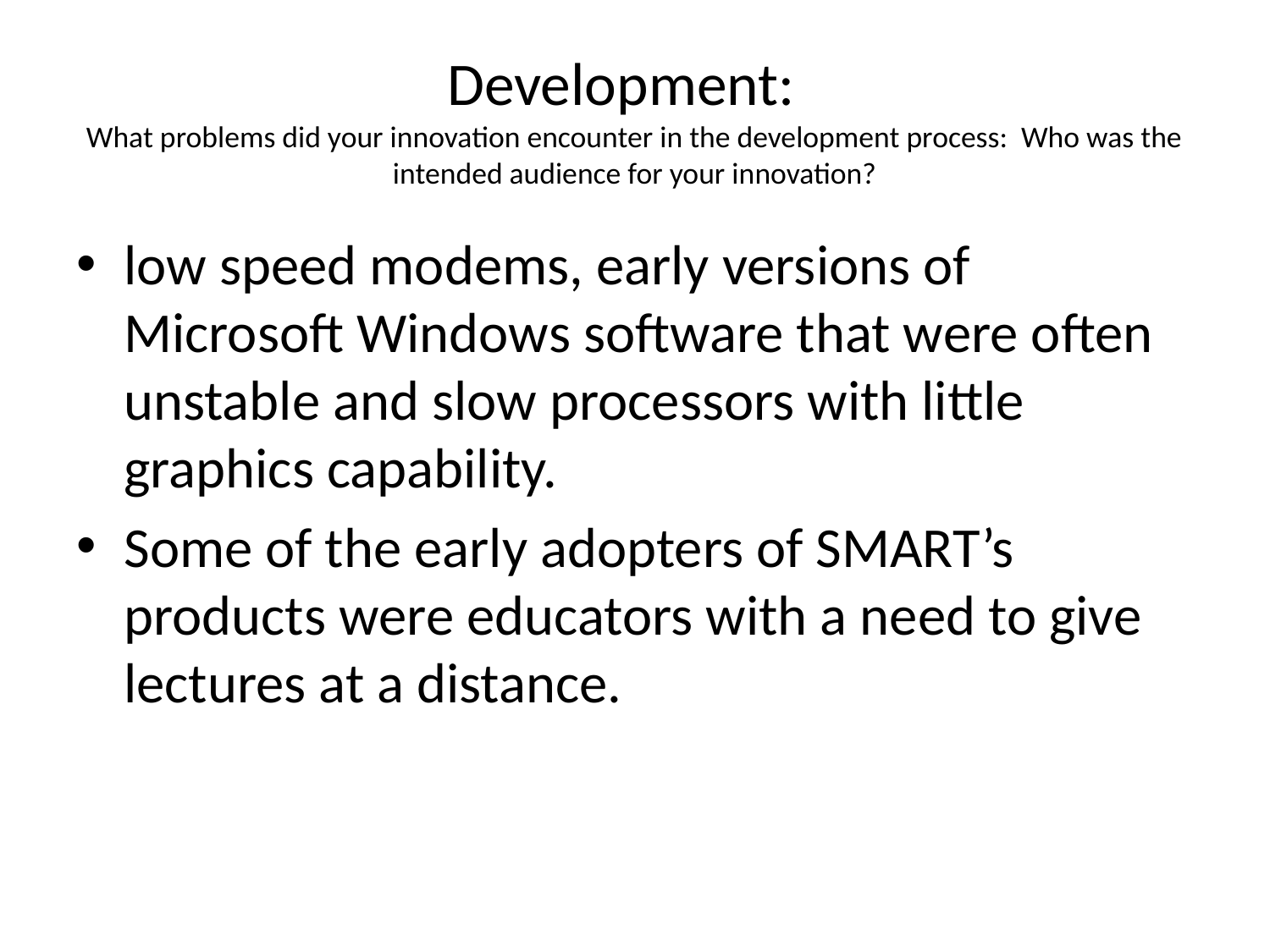

# Development: What problems did your innovation encounter in the development process:  Who was the intended audience for your innovation?
low speed modems, early versions of Microsoft Windows software that were often unstable and slow processors with little graphics capability.
Some of the early adopters of SMART’s products were educators with a need to give lectures at a distance.